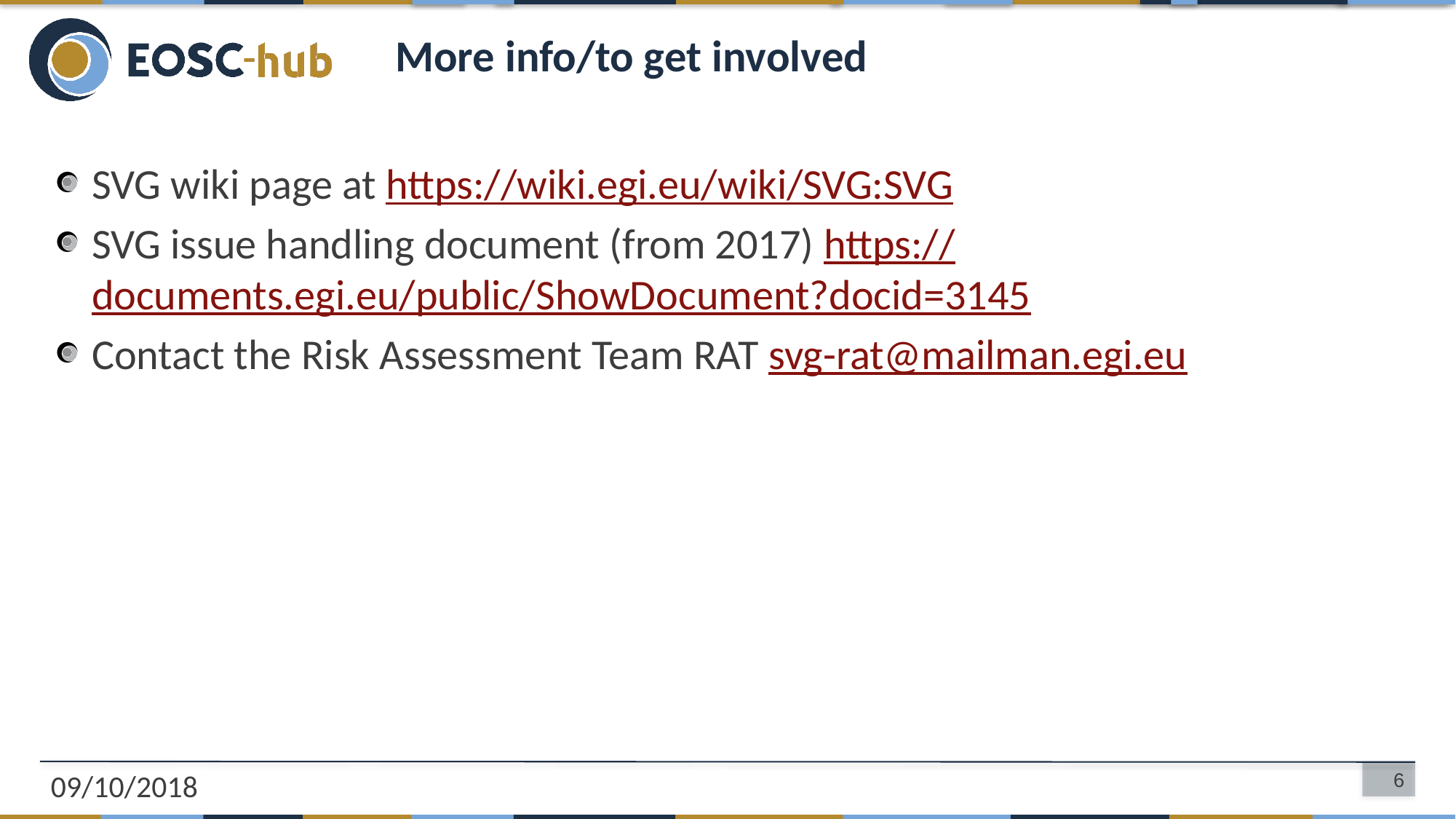

# More info/to get involved
SVG wiki page at https://wiki.egi.eu/wiki/SVG:SVG
SVG issue handling document (from 2017) https://documents.egi.eu/public/ShowDocument?docid=3145
Contact the Risk Assessment Team RAT svg-rat@mailman.egi.eu

09/10/2018
6